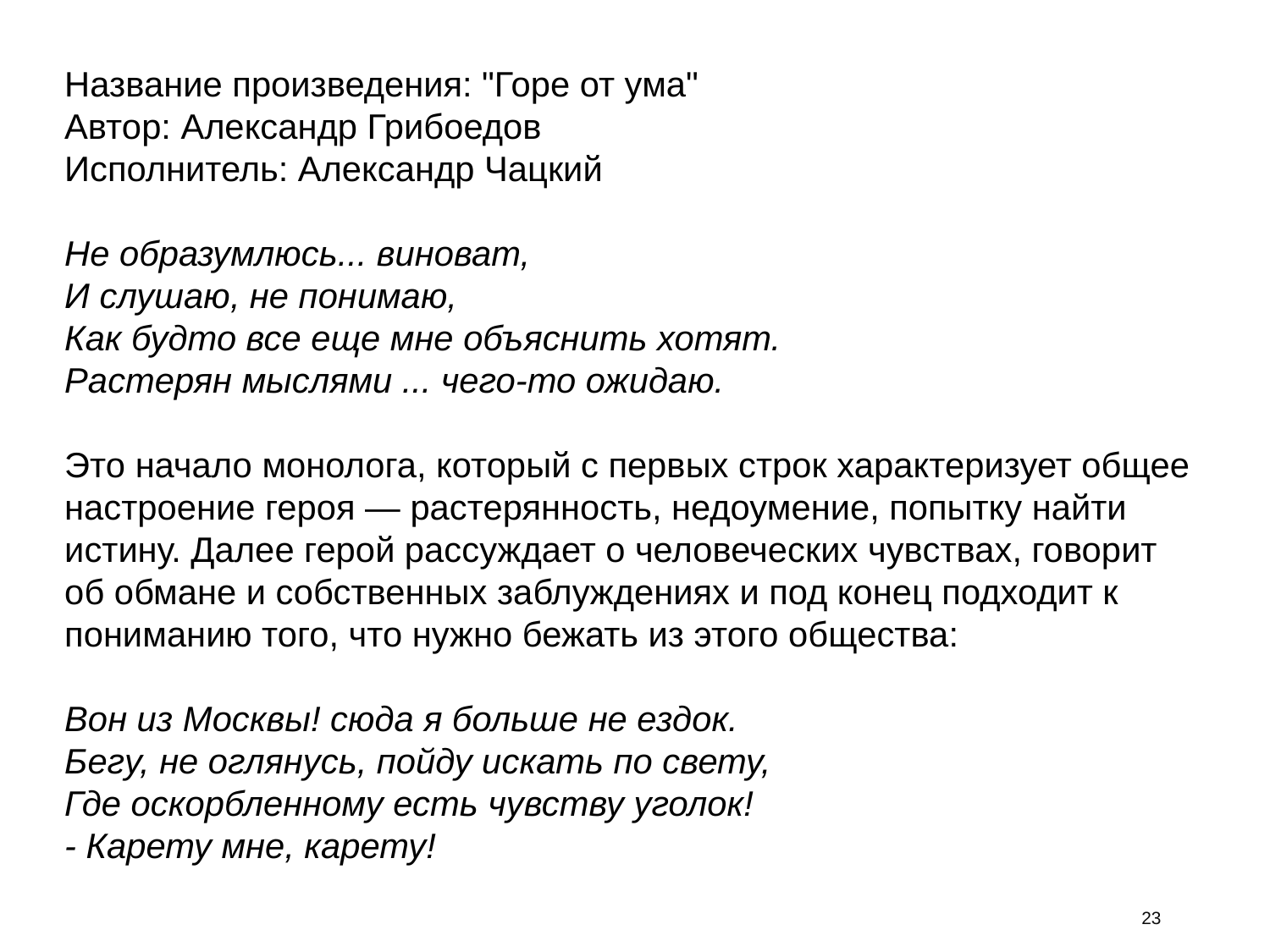

Название произведения: "Горе от ума"
Автор: Александр Грибоедов
Исполнитель: Александр Чацкий

Не образумлюсь... виноват,
И слушаю, не понимаю,
Как будто все еще мне объяснить хотят.
Растерян мыслями ... чего-то ожидаю.

Это начало монолога, который с первых строк характеризует общее настроение героя — растерянность, недоумение, попытку найти истину. Далее герой рассуждает о человеческих чувствах, говорит об обмане и собственных заблуждениях и под конец подходит к пониманию того, что нужно бежать из этого общества:

Вон из Москвы! сюда я больше не ездок.
Бегу, не оглянусь, пойду искать по свету,
Где оскорбленному есть чувству уголок!
- Карету мне, карету!
23